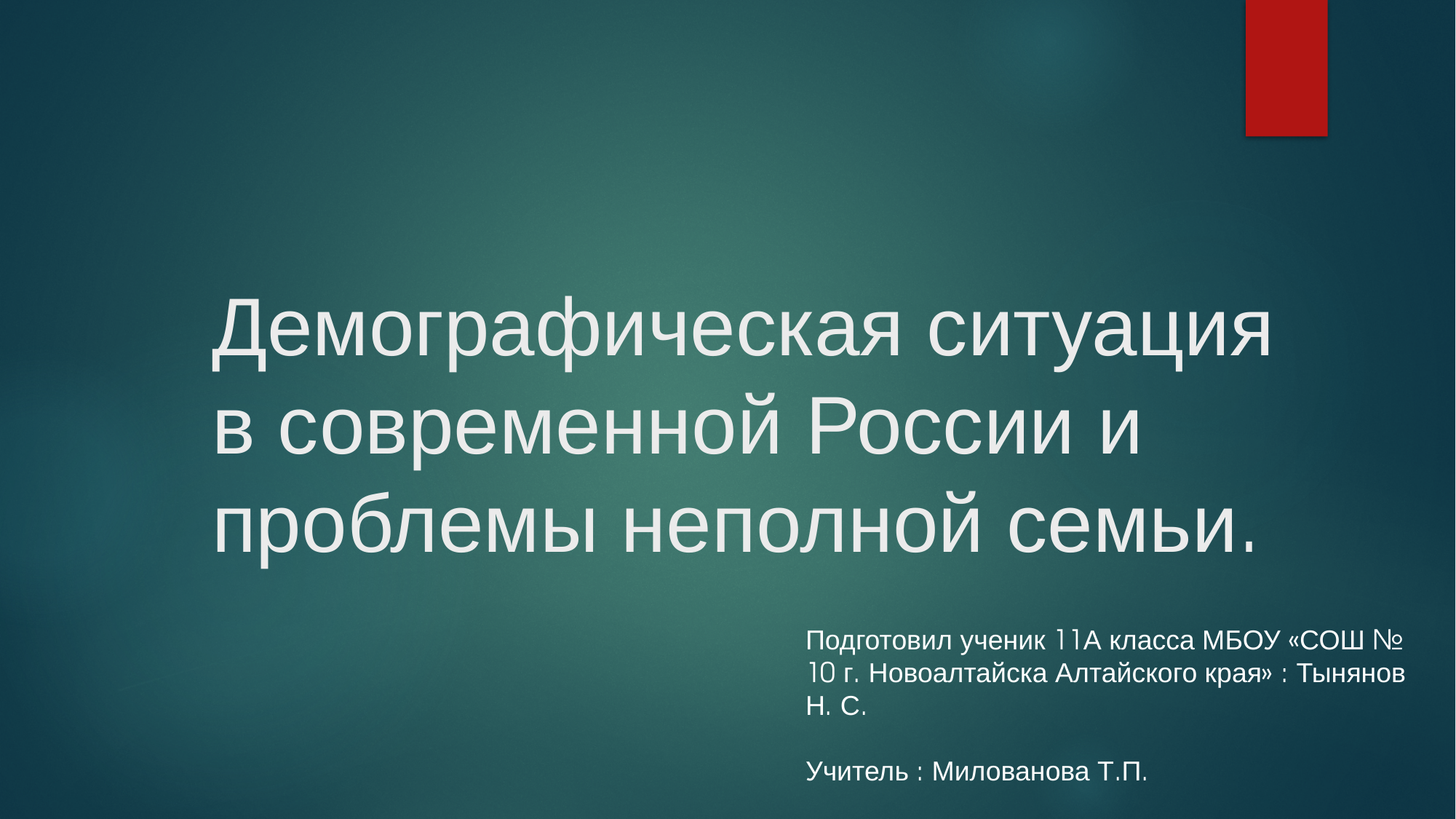

# Демографическая ситуация в современной России и проблемы неполной семьи.
Подготовил ученик 11А класса МБОУ «СОШ № 10 г. Новоалтайска Алтайского края» : Тынянов Н. С.

Учитель : Милованова Т.П.